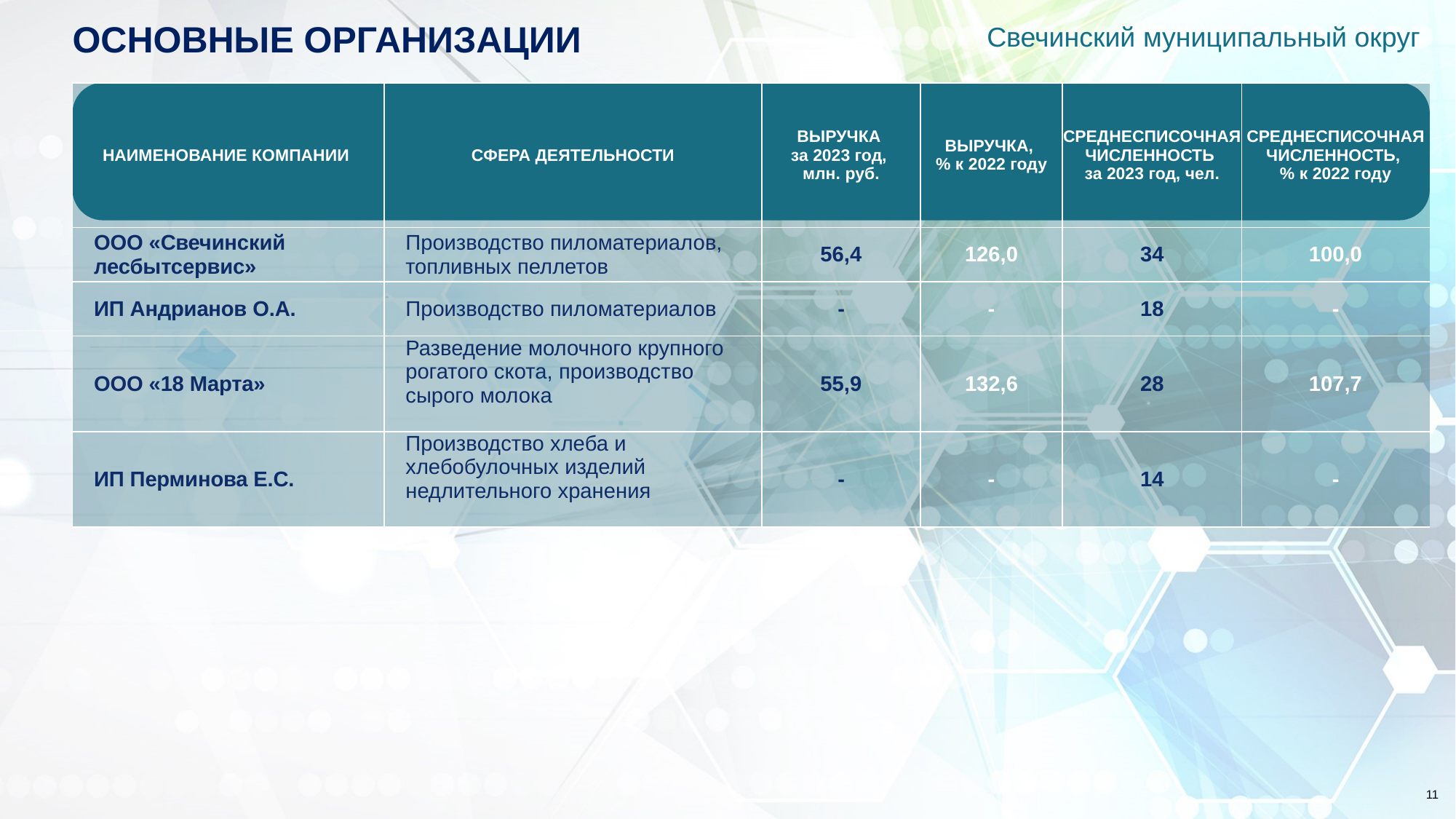

Свечинский муниципальный округ
ОСНОВНЫЕ ОРГАНИЗАЦИИ

| НАИМЕНОВАНИЕ КОМПАНИИ | СФЕРА ДЕЯТЕЛЬНОСТИ | ВЫРУЧКА за 2023 год, млн. руб. | ВЫРУЧКА, % к 2022 году | СРЕДНЕСПИСОЧНАЯ ЧИСЛЕННОСТЬ за 2023 год, чел. | СРЕДНЕСПИСОЧНАЯ ЧИСЛЕННОСТЬ, % к 2022 году |
| --- | --- | --- | --- | --- | --- |
| ООО «Свечинский лесбытсервис» | Производство пиломатериалов, топливных пеллетов | 56,4 | 126,0 | 34 | 100,0 |
| ИП Андрианов О.А. | Производство пиломатериалов | - | - | 18 | - |
| ООО «18 Марта» | Разведение молочного крупного рогатого скота, производство сырого молока | 55,9 | 132,6 | 28 | 107,7 |
| ИП Перминова Е.С. | Производство хлеба и хлебобулочных изделий недлительного хранения | - | - | 14 | - |
11